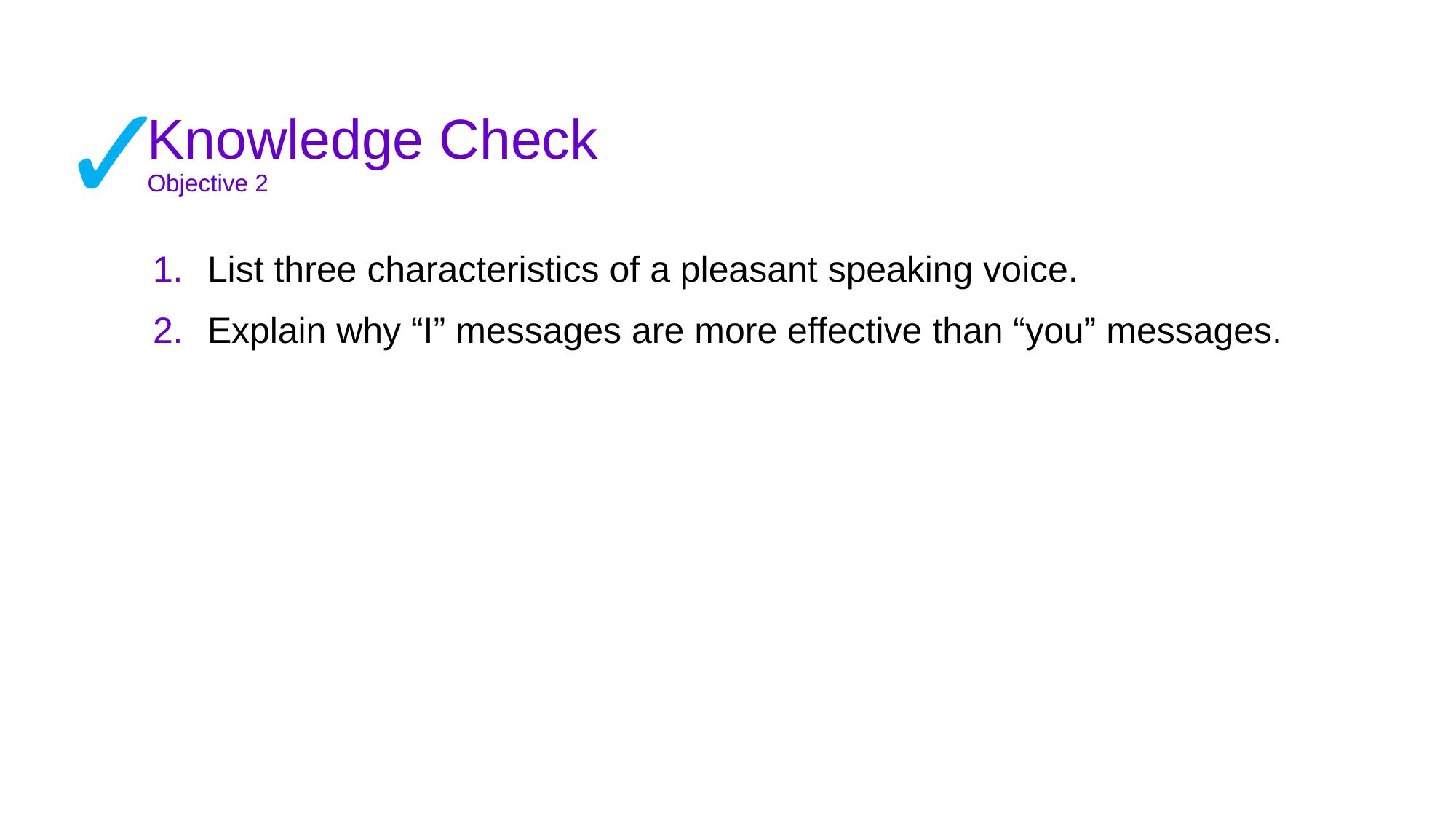

✓
# Knowledge Check Objective 2
List three characteristics of a pleasant speaking voice.
Explain why “I” messages are more effective than “you” messages.